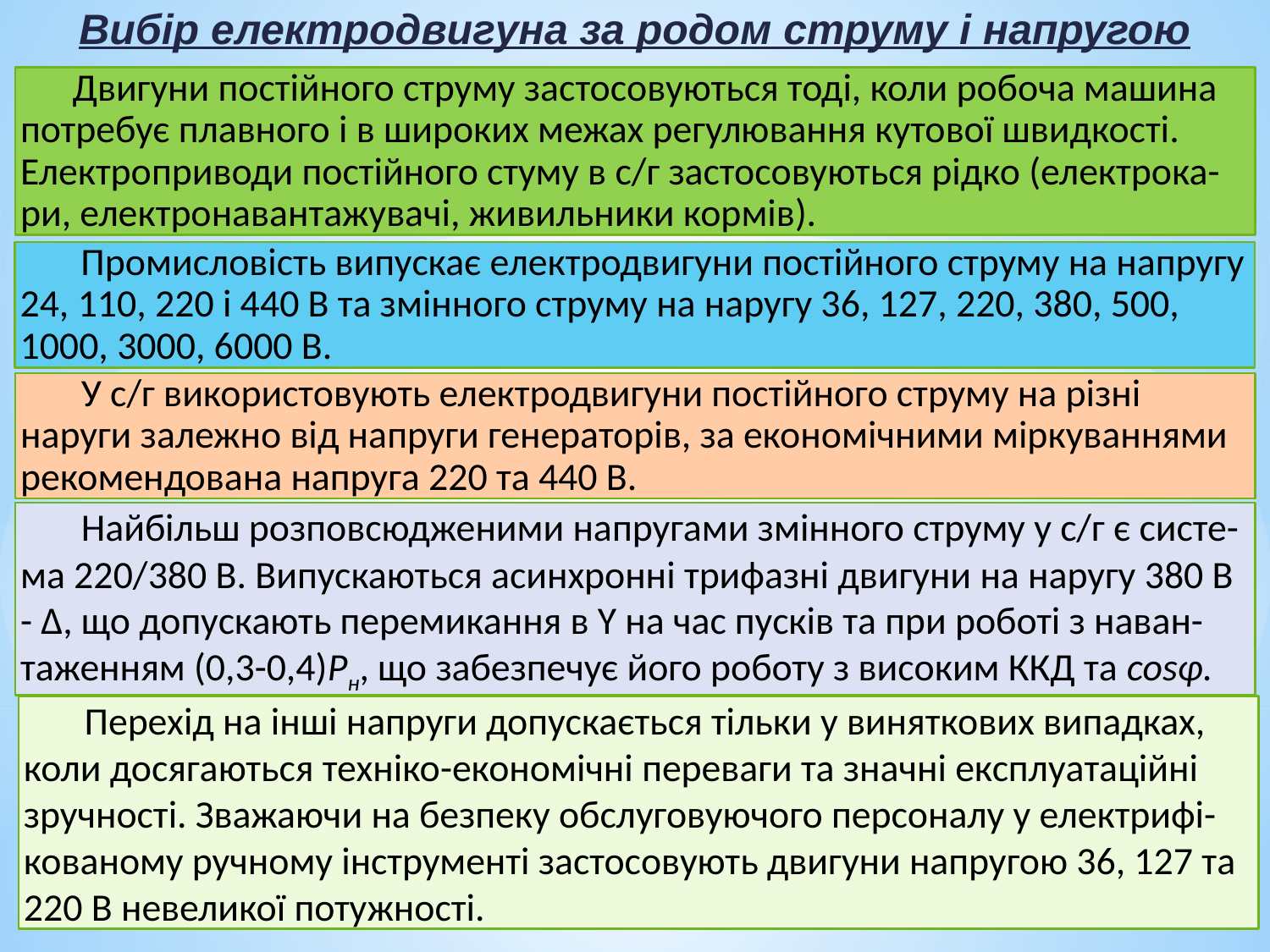

Вибір електродвигуна за родом струму і напругою
      Двигуни постійного струму застосовуються тоді, коли робоча машина потребує плавного і в широких межах регулювання кутової швидкості. Електроприводи постійного стуму в с/г застосовуються рідко (електрока-ри, електронавантажувачі, живильники кормів).
       Промисловість випускає електродвигуни постійного струму на напругу 24, 110, 220 і 440 В та змінного струму на наругу 36, 127, 220, 380, 500, 1000, 3000, 6000 В.
       У с/г використовують електродвигуни постійного струму на різні наруги залежно від напруги генераторів, за економічними міркуваннями рекомендована напруга 220 та 440 В.
       Найбільш розповсюдженими напругами змінного струму у с/г є систе-ма 220/380 В. Випускаються асинхронні трифазні двигуни на наругу 380 В - Δ, що допускають перемикання в Y на час пусків та при роботі з наван-таженням (0,3-0,4)Рн, що забезпечує його роботу з високим ККД та cosφ.
       Перехід на інші напруги допускається тільки у виняткових випадках, коли досягаються техніко-економічні переваги та значні експлуатаційні зручності. Зважаючи на безпеку обслуговуючого персоналу у електрифі-кованому ручному інструменті застосовують двигуни напругою 36, 127 та 220 В невеликої потужності.